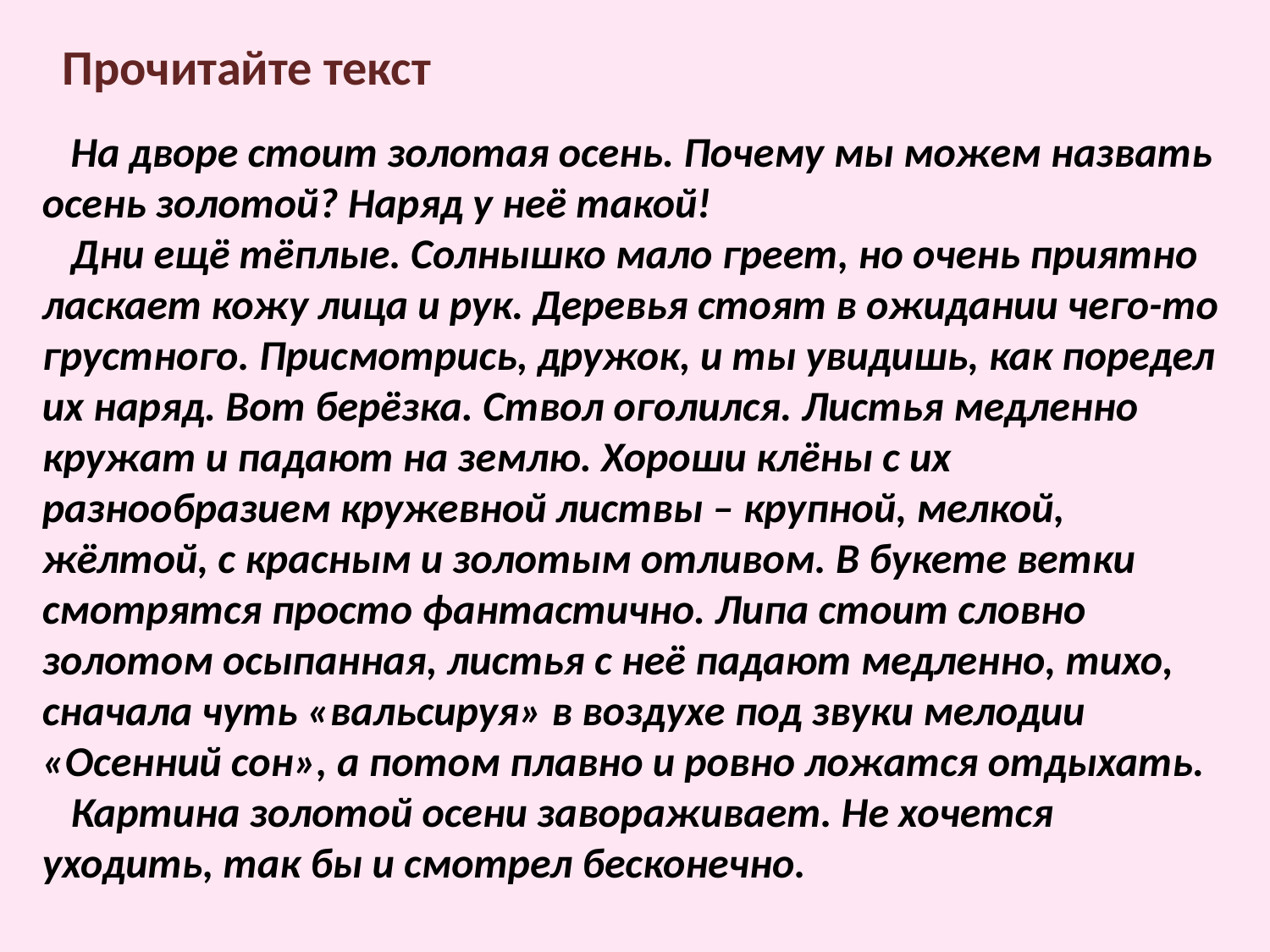

Прочитайте текст
   На дворе стоит золотая осень. Почему мы можем назвать осень золотой? Наряд у неё такой!
   Дни ещё тёплые. Солнышко мало греет, но очень приятно ласкает кожу лица и рук. Деревья стоят в ожидании чего-то грустного. Присмотрись, дружок, и ты увидишь, как поредел их наряд. Вот берёзка. Ствол оголился. Листья медленно кружат и падают на землю. Хороши клёны с их разнообразием кружевной листвы – крупной, мелкой, жёлтой, с красным и золотым отливом. В букете ветки смотрятся просто фантастично. Липа стоит словно золотом осыпанная, листья с неё падают медленно, тихо, сначала чуть «вальсируя» в воздухе под звуки мелодии «Осенний сон», а потом плавно и ровно ложатся отдыхать.
   Картина золотой осени завораживает. Не хочется уходить, так бы и смотрел бесконечно.